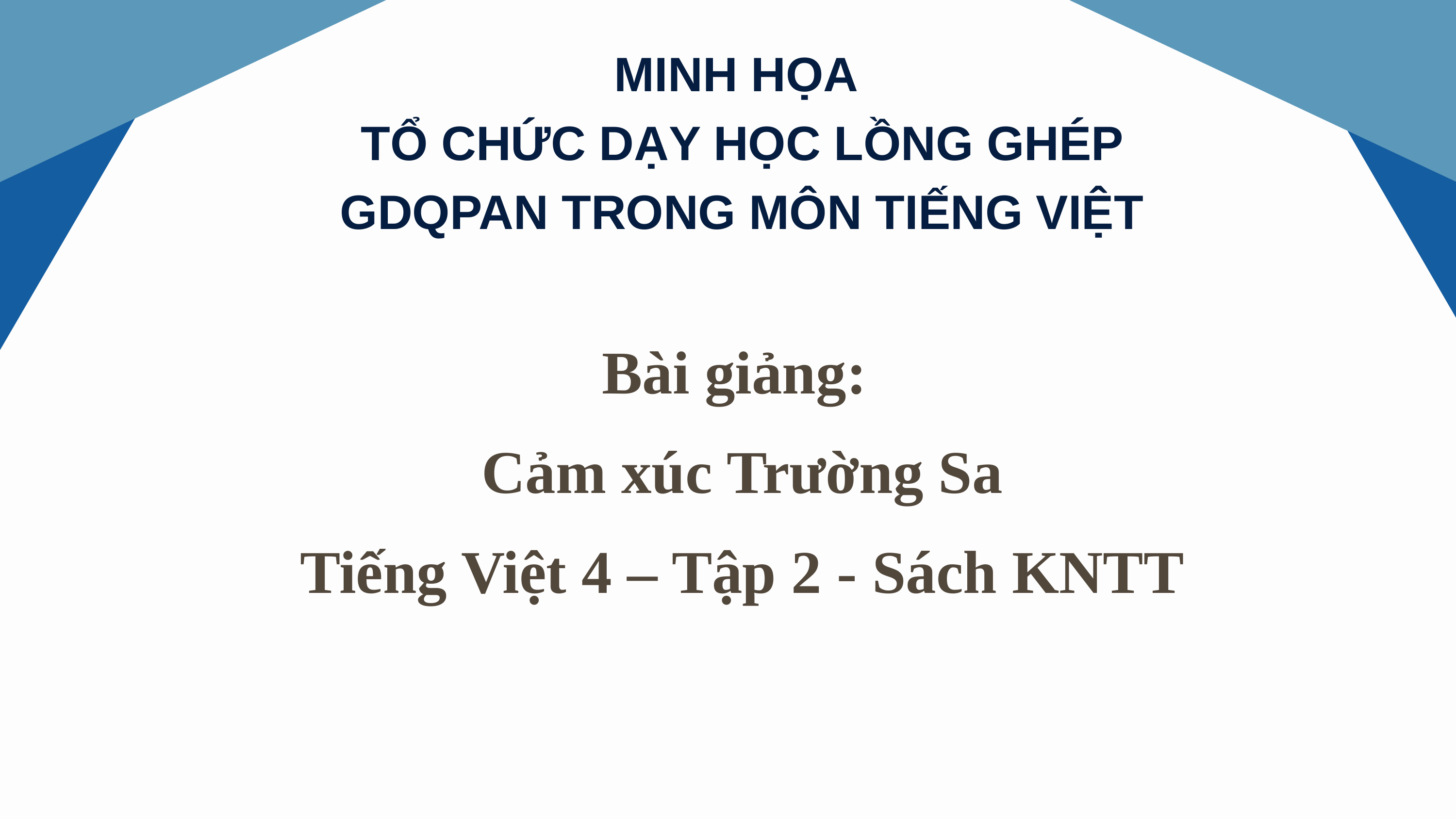

MINH HỌA
TỔ CHỨC DẠY HỌC LỒNG GHÉP GDQPAN TRONG MÔN TIẾNG VIỆT
Bài giảng:
Cảm xúc Trường Sa
Tiếng Việt 4 – Tập 2 - Sách KNTT